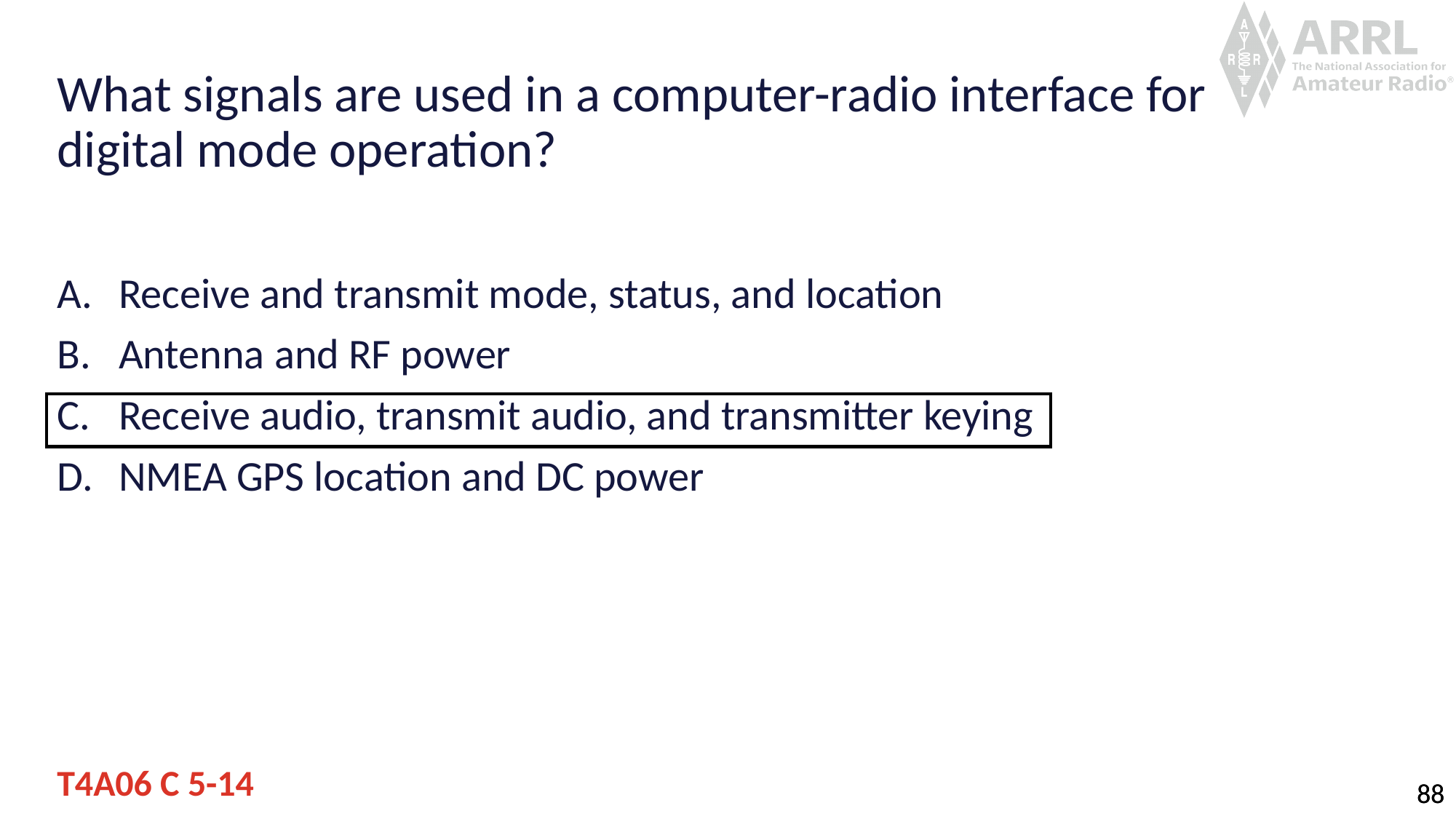

# What signals are used in a computer-radio interface for digital mode operation?
Receive and transmit mode, status, and location
Antenna and RF power
Receive audio, transmit audio, and transmitter keying
NMEA GPS location and DC power

T4A06 C 5-14